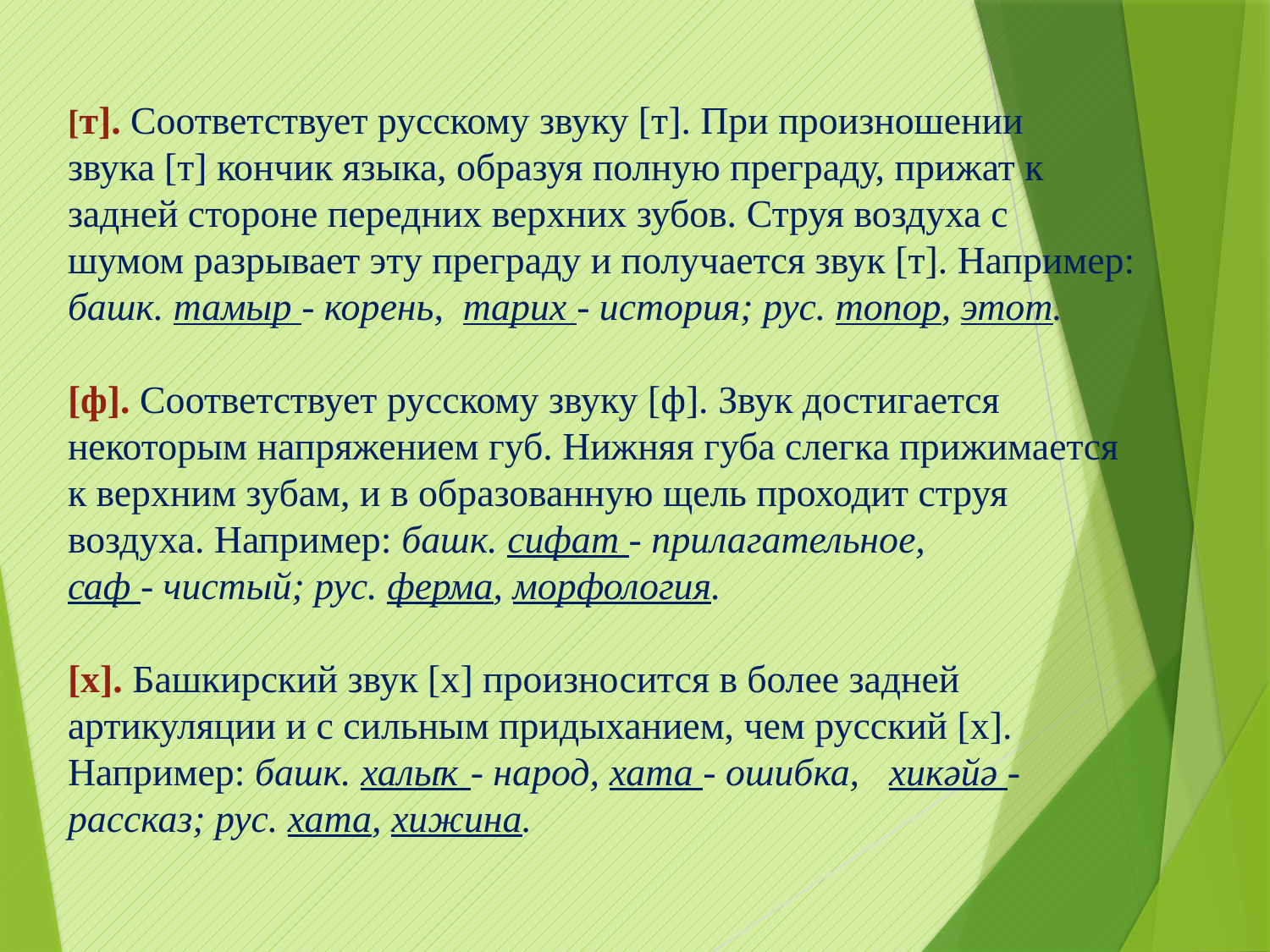

[т]. Соответствует русскому звуку [т]. При произношении
звука [т] кончик языка, образуя полную преграду, прижат к задней стороне передних верхних зубов. Струя воздуха с
шумом разрывает эту преграду и получается звук [т]. Например: башк. тамыр - корень,  тарих - история; рус. топор, этот.
[ф]. Соответствует русскому звуку [ф]. Звук достигается некоторым напряжением губ. Нижняя губа слегка прижимается
к верхним зубам, и в образованную щель проходит струя воздуха. Например: башк. сифат - прилагательное,
саф - чистый; рус. ферма, морфология.

[х]. Башкирский звук [х] произносится в более задней артикуляции и с сильным придыханием, чем русский [х]. Например: башк. халыҡ - народ, хата - ошибка,   хикәйә - рассказ; рус. хата, хижина.